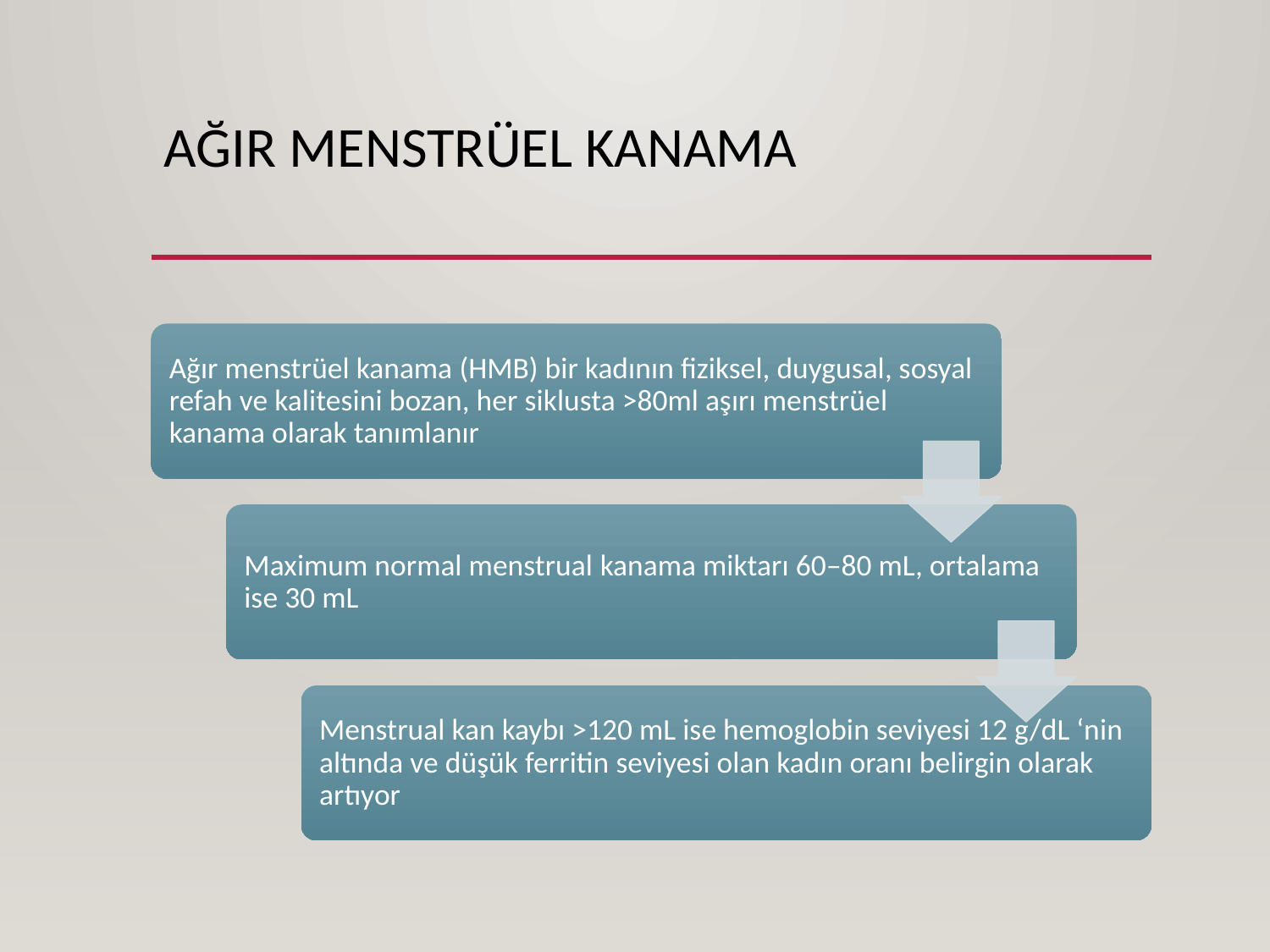

# Ağır Menstrüel Kanama

Ağır menstrüel kanama (HMB) bir kadının fiziksel, duygusal, sosyal refah ve kalitesini bozan, her siklusta >80ml aşırı menstrüel  kanama olarak tanımlanır
Maximum normal menstrual kanama miktarı 60–80 mL, ortalama ise 30 mL
Menstrual kan kaybı >120 mL ise hemoglobin seviyesi 12 g/dL ‘nin altında ve düşük ferritin seviyesi olan kadın oranı belirgin olarak artıyor